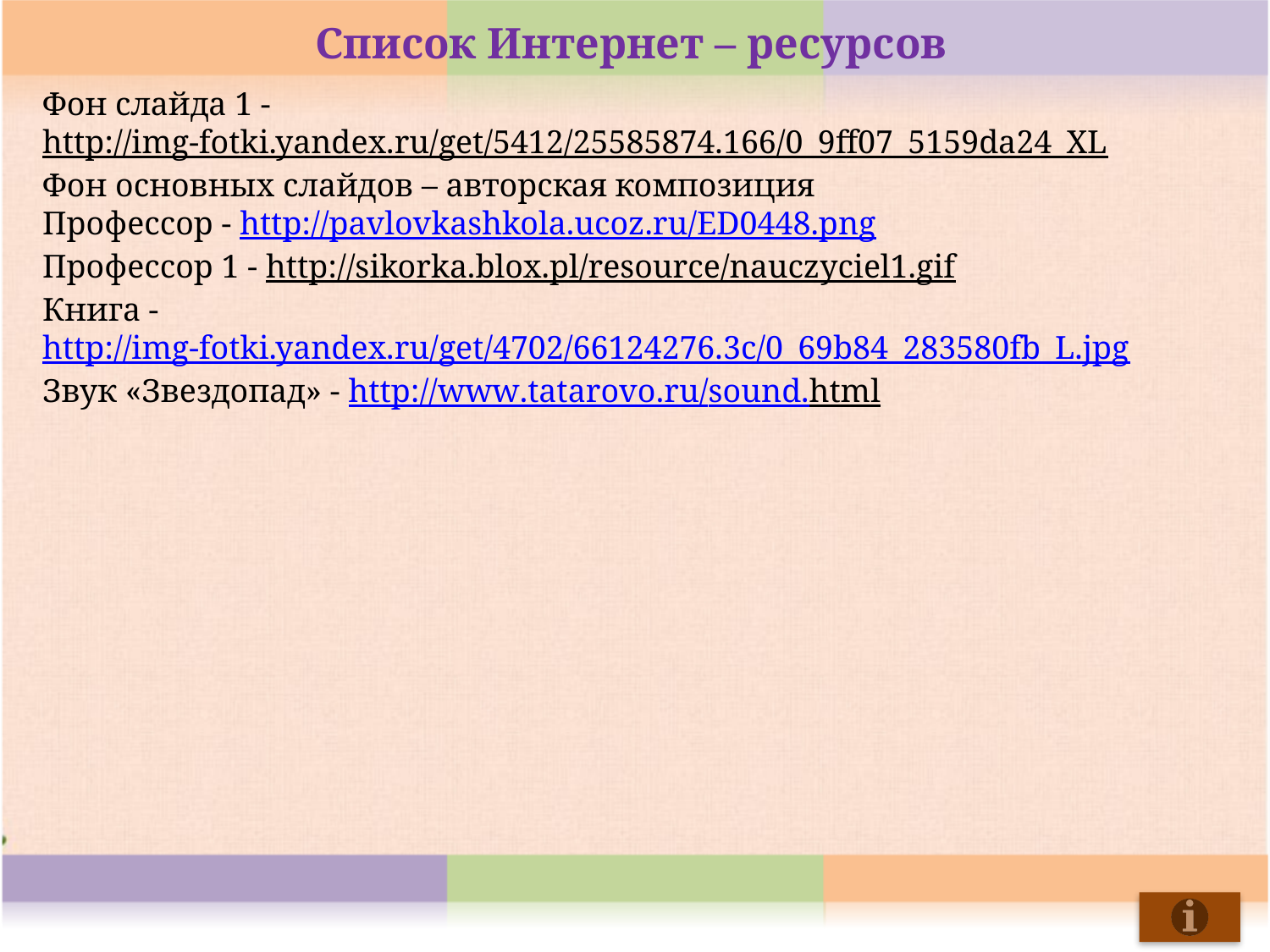

Список Интернет – ресурсов
# Фон слайда 1 - http://img-fotki.yandex.ru/get/5412/25585874.166/0_9ff07_5159da24_XL Фон основных слайдов – авторская композиция Профессор - http://pavlovkashkola.ucoz.ru/ED0448.png Профессор 1 - http://sikorka.blox.pl/resource/nauczyciel1.gif Книга - http://img-fotki.yandex.ru/get/4702/66124276.3c/0_69b84_283580fb_L.jpg Звук «Звездопад» - http://www.tatarovo.ru/sound.html